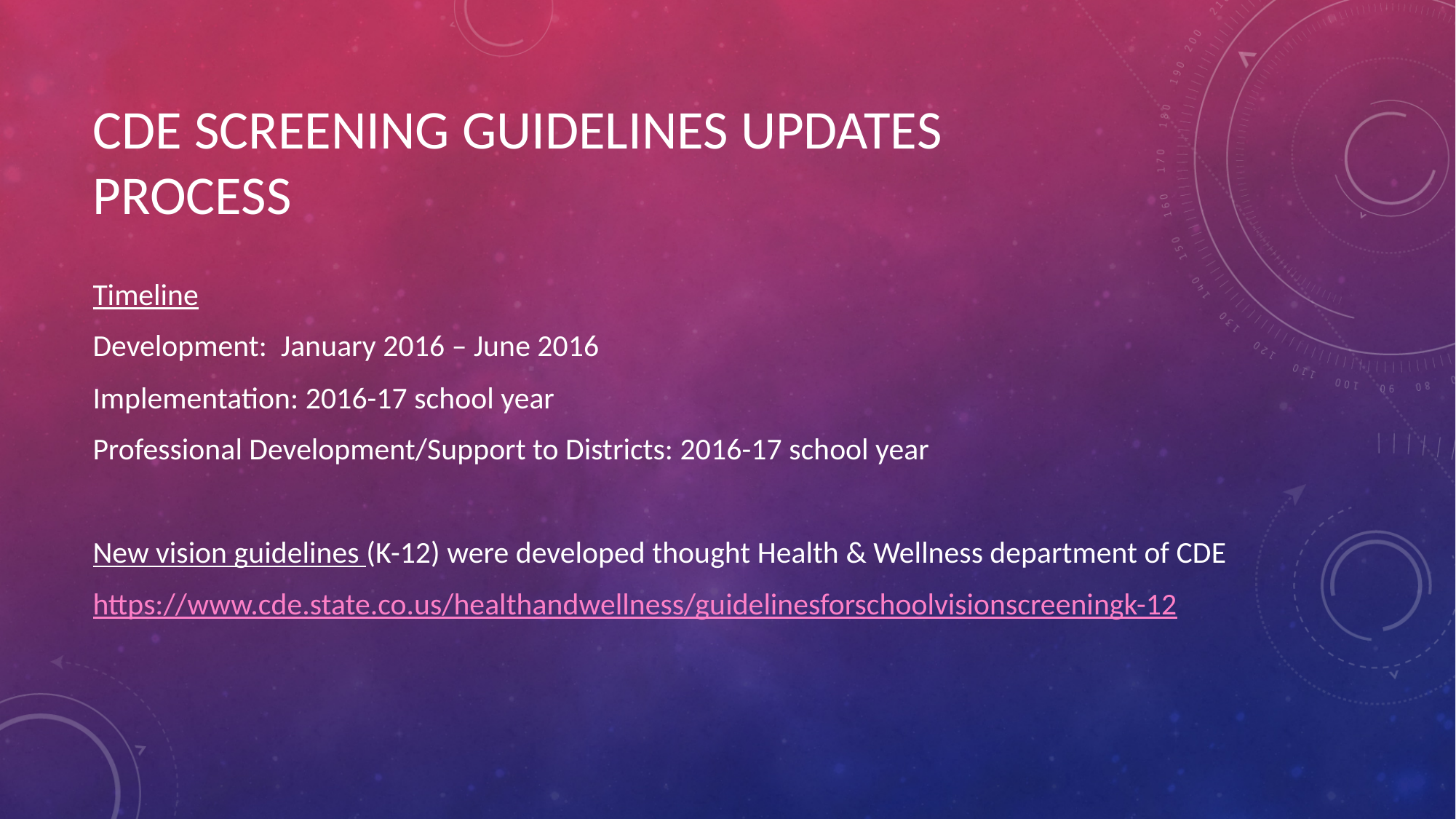

# CDE Screening guidelines updates process
Timeline
Development:  January 2016 – June 2016
Implementation: 2016-17 school year
Professional Development/Support to Districts: 2016-17 school year

New vision guidelines (K-12) were developed thought Health & Wellness department of CDE
https://www.cde.state.co.us/healthandwellness/guidelinesforschoolvisionscreeningk-12